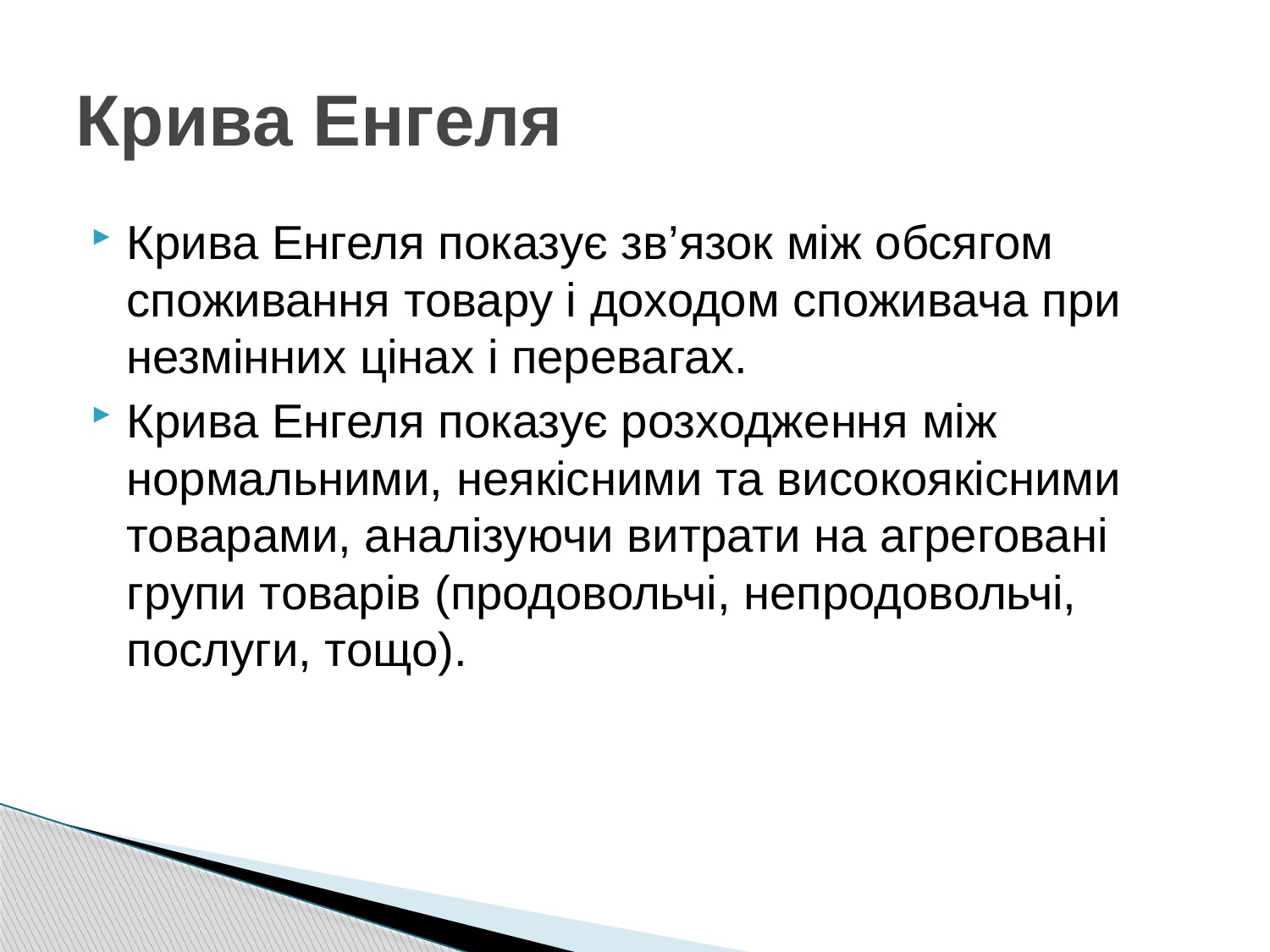

# Крива Енгеля
Крива Енгеля показує зв’язок між обсягом споживання товару і доходом споживача при незмінних цінах і перевагах.
Крива Енгеля показує розходження між нормальними, неякісними та високоякісними товарами, аналізуючи витрати на агреговані групи товарів (продовольчі, непродовольчі, послуги, тощо).